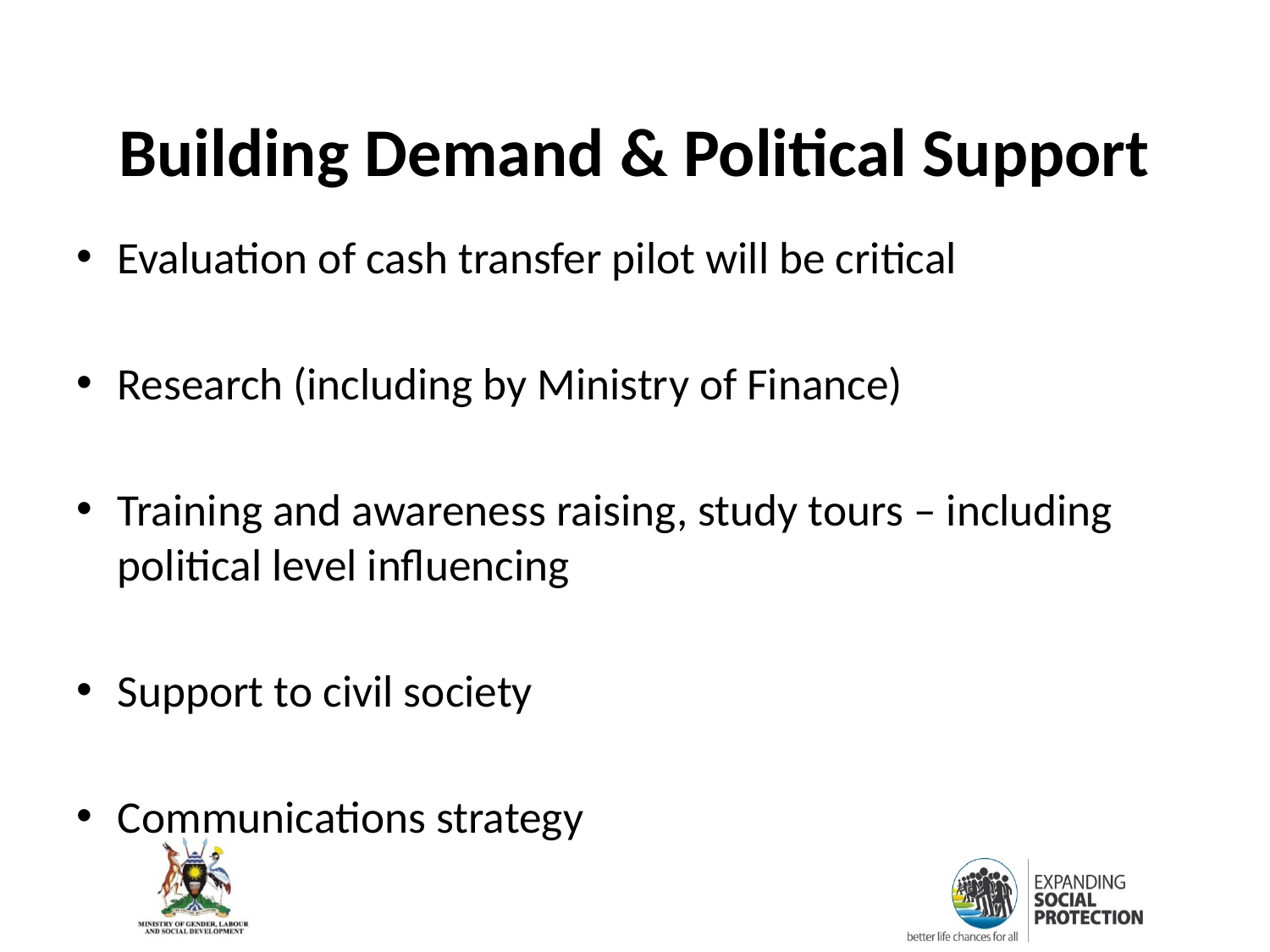

# Building Demand & Political Support
Evaluation of cash transfer pilot will be critical

Research (including by Ministry of Finance)

Training and awareness raising, study tours – including political level influencing

Support to civil society

Communications strategy